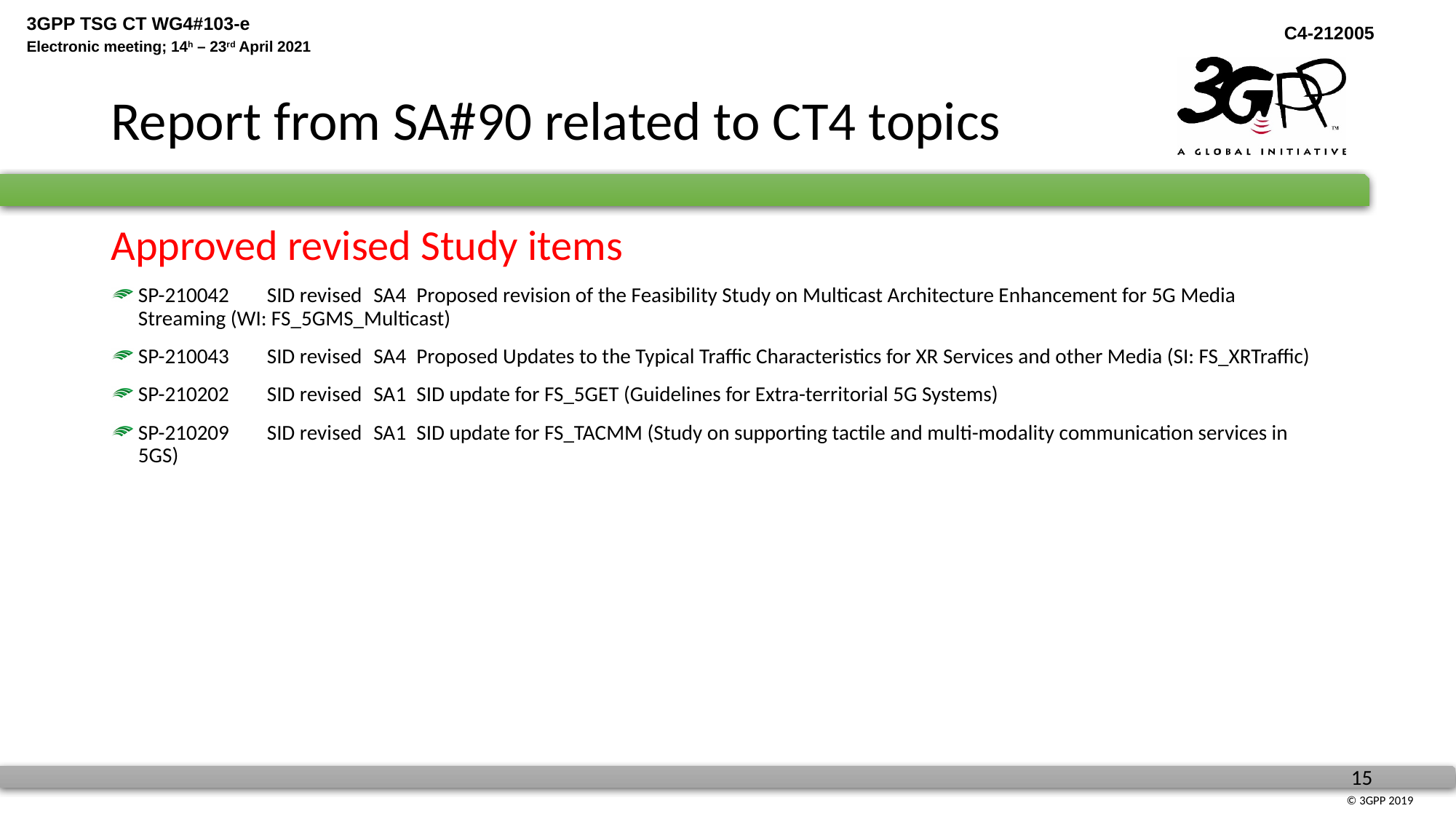

# Report from SA#90 related to CT4 topics
Approved revised Study items
SP-210042	SID revised	SA4	Proposed revision of the Feasibility Study on Multicast Architecture Enhancement for 5G Media Streaming (WI: FS_5GMS_Multicast)
SP-210043	SID revised	SA4	Proposed Updates to the Typical Traffic Characteristics for XR Services and other Media (SI: FS_XRTraffic)
SP-210202	SID revised	SA1	SID update for FS_5GET (Guidelines for Extra-territorial 5G Systems)
SP-210209	SID revised	SA1	SID update for FS_TACMM (Study on supporting tactile and multi-modality communication services in 5GS)